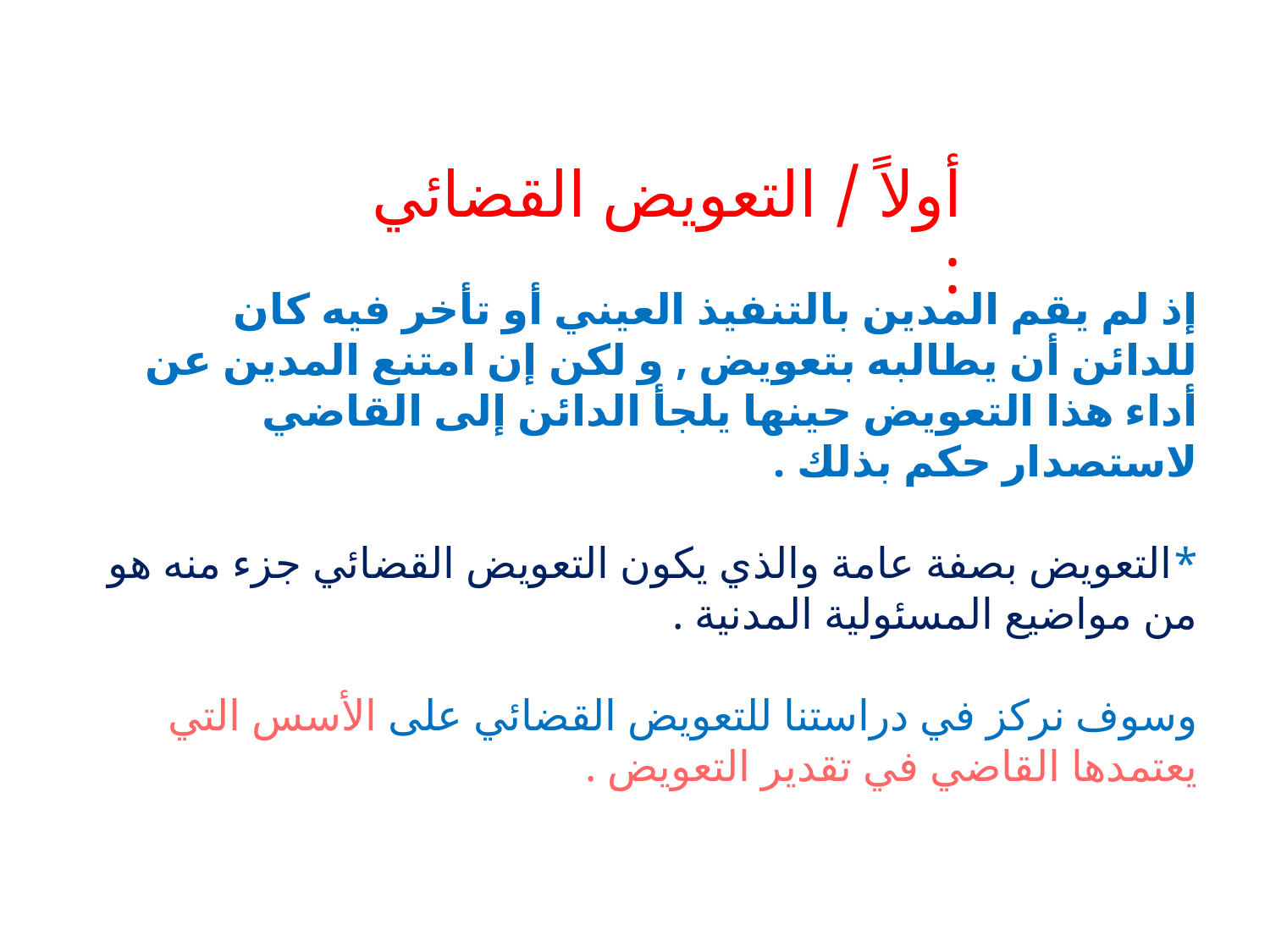

أولاً / التعويض القضائي :

إذ لم يقم المدين بالتنفيذ العيني أو تأخر فيه كان للدائن أن يطالبه بتعويض , و لكن إن امتنع المدين عن أداء هذا التعويض حينها يلجأ الدائن إلى القاضي لاستصدار حكم بذلك .

*التعويض بصفة عامة والذي يكون التعويض القضائي جزء منه هو من مواضيع المسئولية المدنية .

وسوف نركز في دراستنا للتعويض القضائي على الأسس التي يعتمدها القاضي في تقدير التعويض .